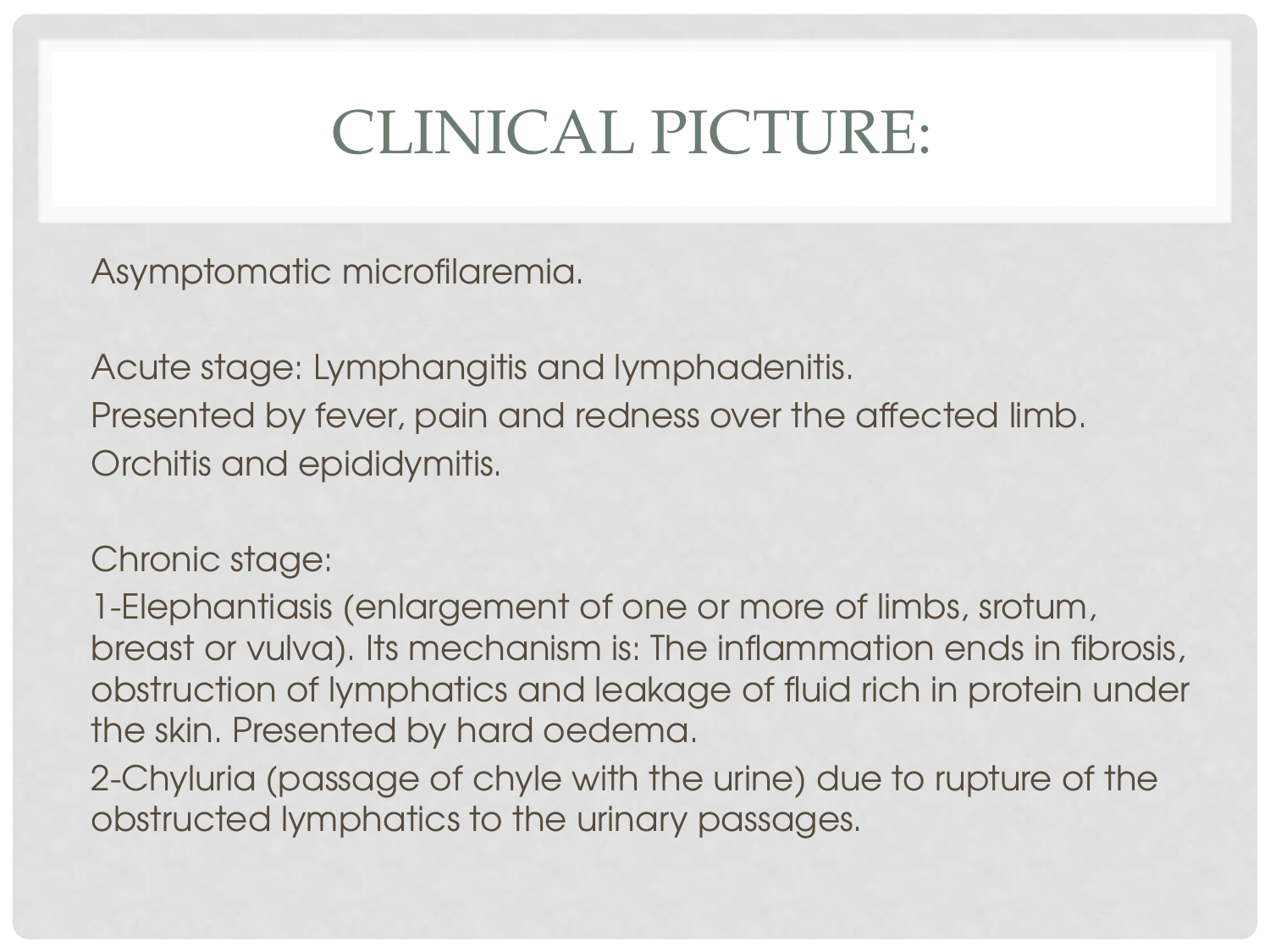

# Clinical picture:
Asymptomatic microfilaremia.

Acute stage: Lymphangitis and lymphadenitis.
Presented by fever, pain and redness over the affected limb.
Orchitis and epididymitis.

Chronic stage:
1-Elephantiasis (enlargement of one or more of limbs, srotum, breast or vulva). Its mechanism is: The inflammation ends in fibrosis, obstruction of lymphatics and leakage of fluid rich in protein under the skin. Presented by hard oedema.
2-Chyluria (passage of chyle with the urine) due to rupture of the obstructed lymphatics to the urinary passages.